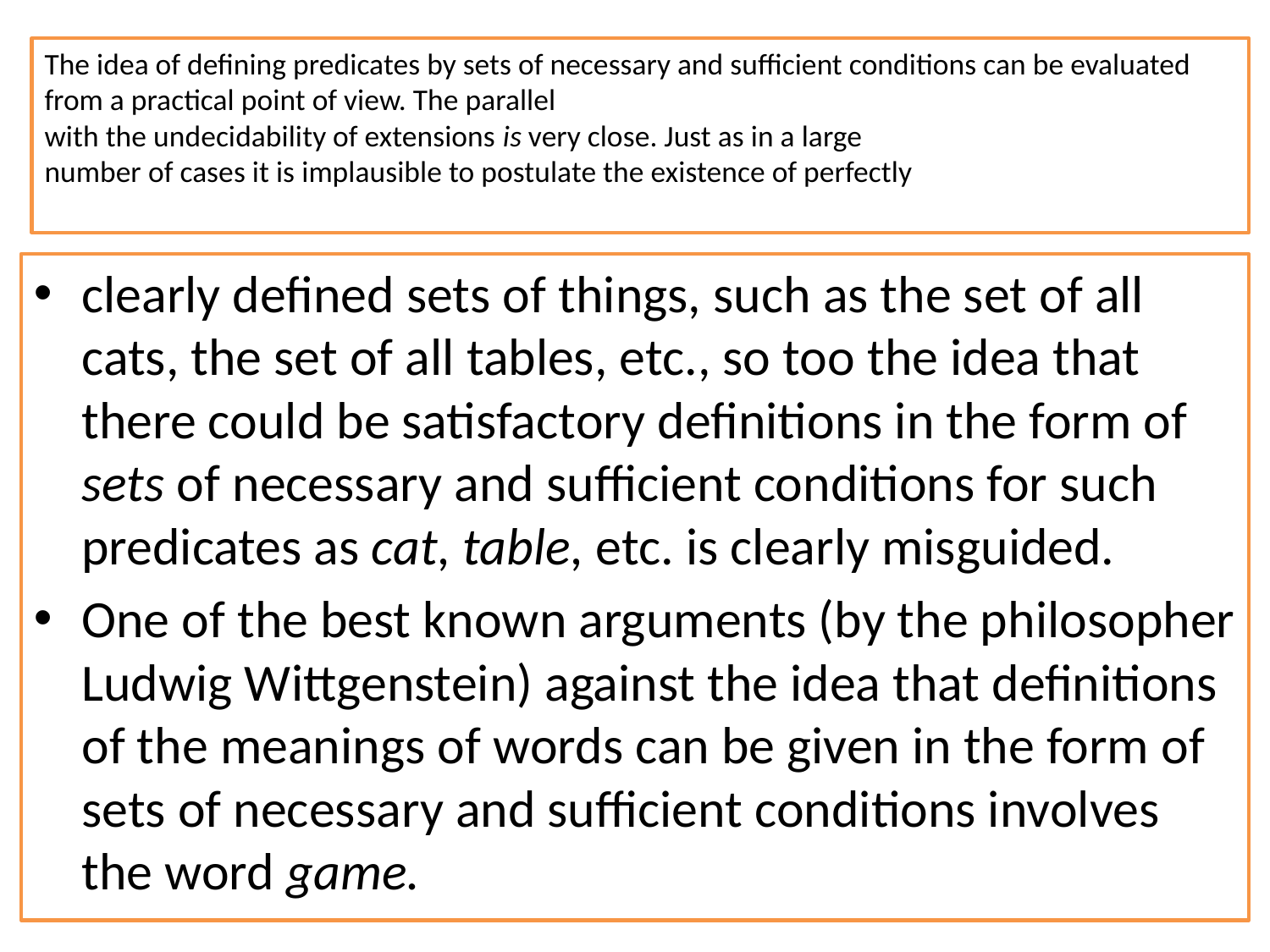

# The idea of defining predicates by sets of necessary and sufficient conditions can be evaluated from a practical point of view. The parallel with the undecidability of extensions is very close. Just as in a large number of cases it is implausible to postulate the existence of perfectly
clearly defined sets of things, such as the set of all cats, the set of all tables, etc., so too the idea that there could be satisfactory definitions in the form of sets of necessary and sufficient conditions for such
predicates as cat, table, etc. is clearly misguided.
One of the best known arguments (by the philosopher Ludwig Wittgenstein) against the idea that definitions of the meanings of words can be given in the form of sets of necessary and sufficient conditions involves the word game.